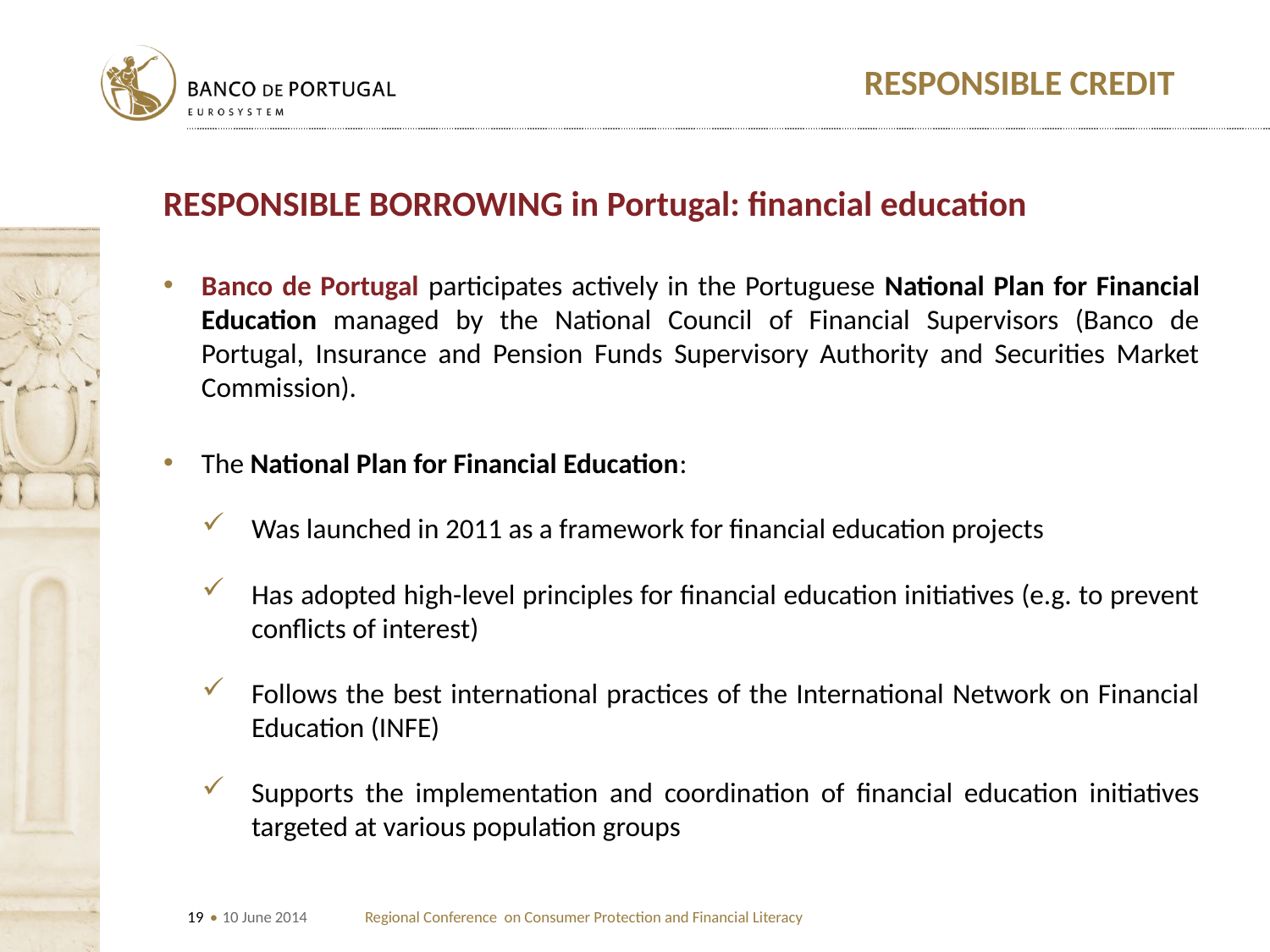

# Responsible Credit
Responsible Borrowing in Portugal: financial education
Banco de Portugal participates actively in the Portuguese National Plan for Financial Education managed by the National Council of Financial Supervisors (Banco de Portugal, Insurance and Pension Funds Supervisory Authority and Securities Market Commission).
The National Plan for Financial Education:
Was launched in 2011 as a framework for financial education projects
Has adopted high-level principles for financial education initiatives (e.g. to prevent conflicts of interest)
Follows the best international practices of the International Network on Financial Education (INFE)
Supports the implementation and coordination of financial education initiatives targeted at various population groups
10 June 2014
Regional Conference  on Consumer Protection and Financial Literacy